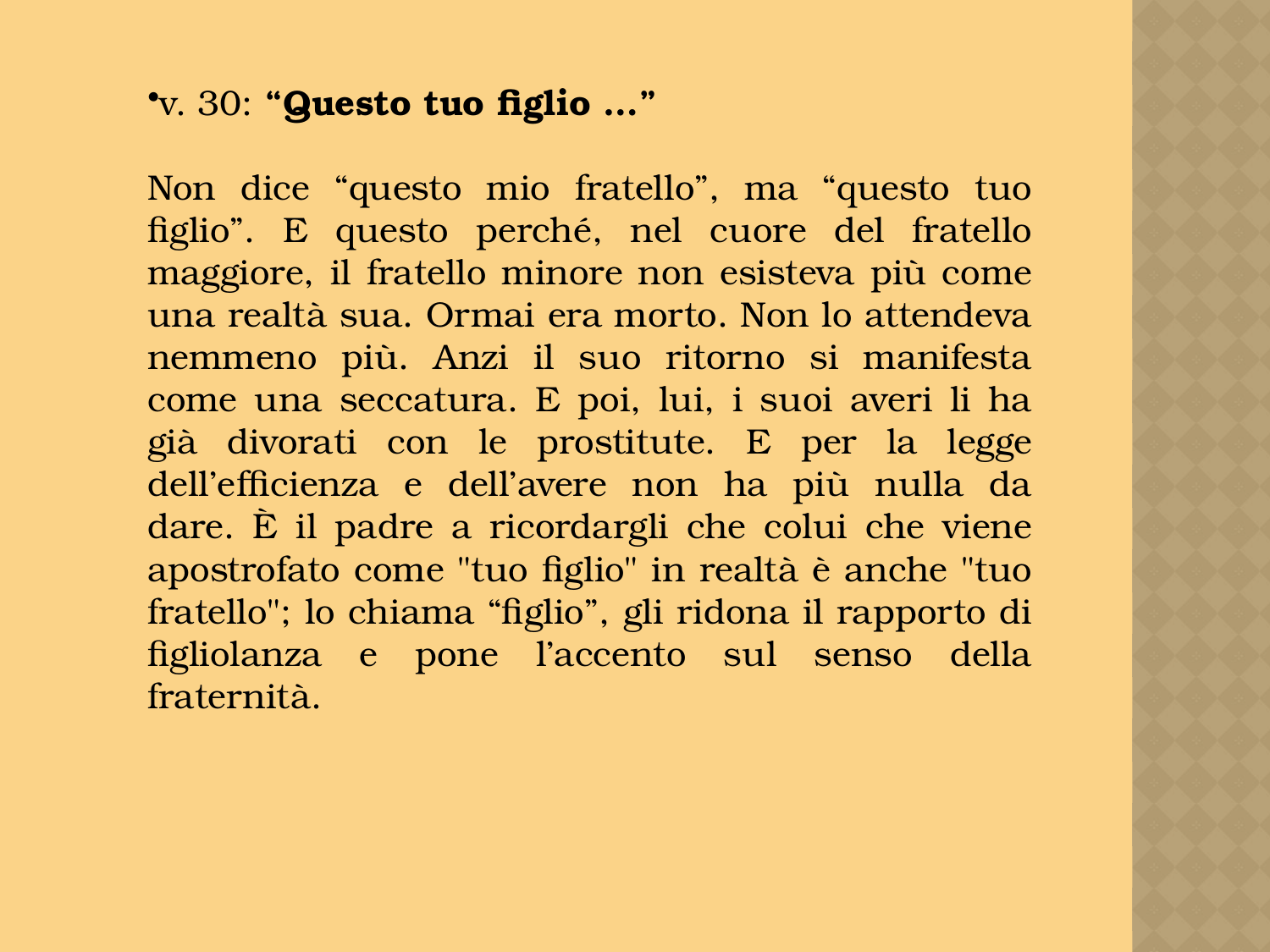

v. 30: “Questo tuo figlio …”

Non dice “questo mio fratello”, ma “questo tuo figlio”. E questo perché, nel cuore del fratello maggiore, il fratello minore non esisteva più come una realtà sua. Ormai era morto. Non lo attendeva nemmeno più. Anzi il suo ritorno si manifesta come una seccatura. E poi, lui, i suoi averi li ha già divorati con le prostitute. E per la legge dell’efficienza e dell’avere non ha più nulla da dare. È il padre a ricordargli che colui che viene apostrofato come "tuo figlio" in realtà è anche "tuo fratello"; lo chiama “figlio”, gli ridona il rapporto di figliolanza e pone l’accento sul senso della fraternità.